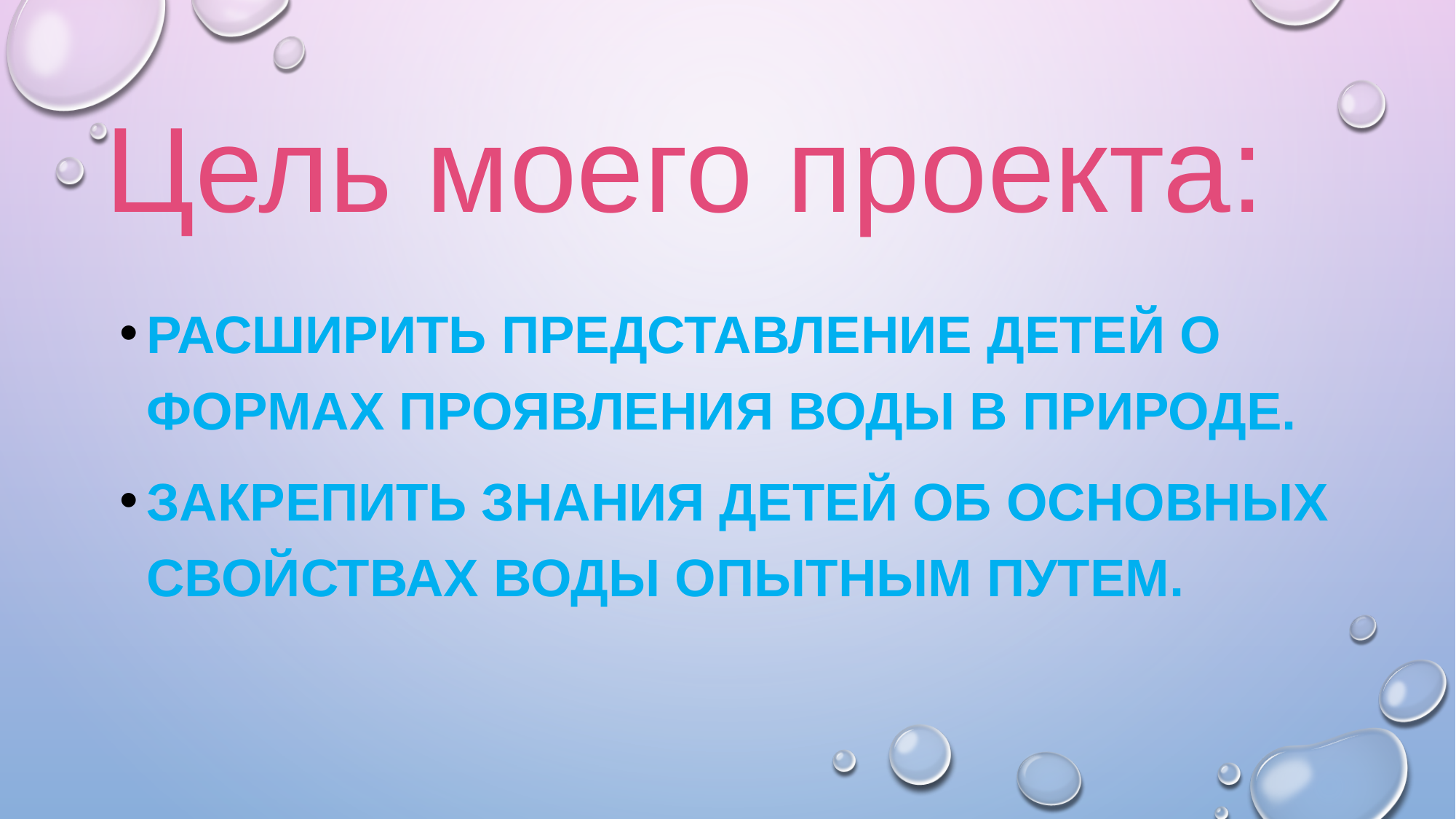

Цель моего проекта:
Расширить представление детей о формах проявления воды в природе.
Закрепить знания детей об основных свойствах воды опытным путем.